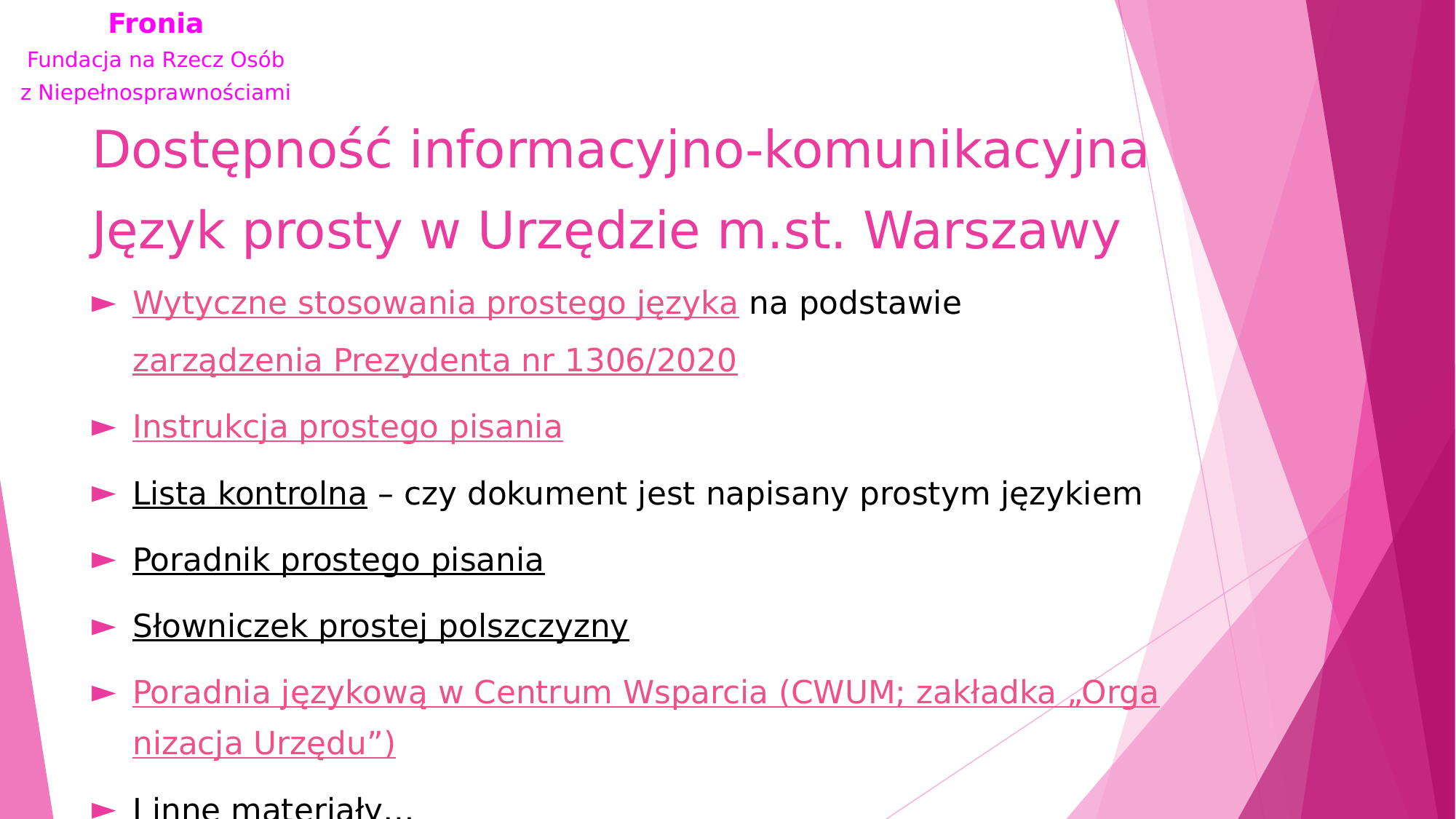

# Dostępność informacyjno-komunikacyjna Język prosty w Urzędzie m.st. Warszawy
Wytyczne stosowania prostego języka na podstawie zarządzenia Prezydenta nr 1306/2020
Instrukcja prostego pisania
Lista kontrolna – czy dokument jest napisany prostym językiem
Poradnik prostego pisania
Słowniczek prostej polszczyzny
Poradnia językową w Centrum Wsparcia (CWUM; zakładka „Organizacja Urzędu”)
I inne materiały…